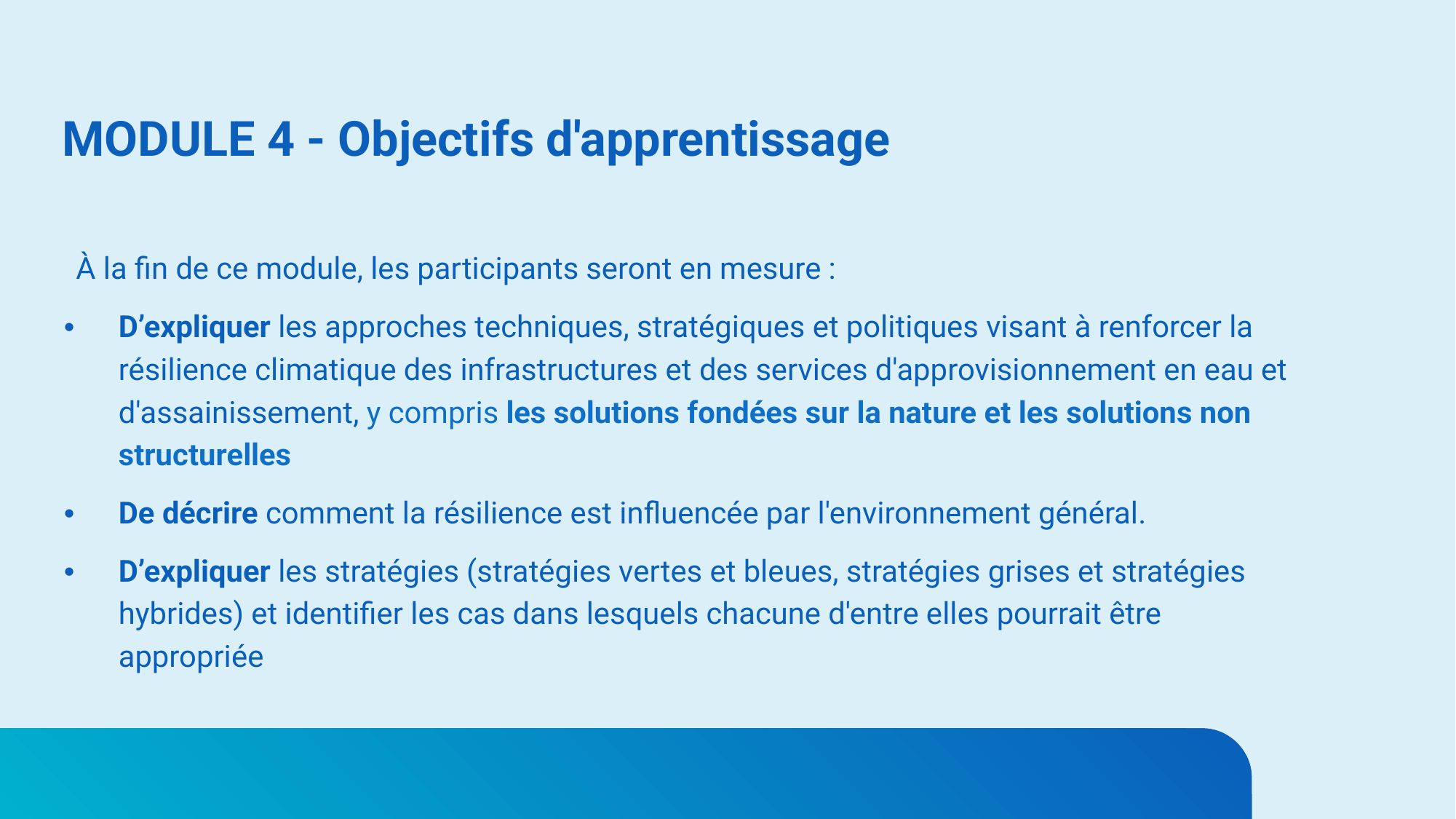

# MODULE 4 - Objectifs d'apprentissage

À la fin de ce module, les participants seront en mesure :
D’expliquer les approches techniques, stratégiques et politiques visant à renforcer la résilience climatique des infrastructures et des services d'approvisionnement en eau et d'assainissement, y compris les solutions fondées sur la nature et les solutions non structurelles
De décrire comment la résilience est influencée par l'environnement général.
D’expliquer les stratégies (stratégies vertes et bleues, stratégies grises et stratégies hybrides) et identifier les cas dans lesquels chacune d'entre elles pourrait être appropriée